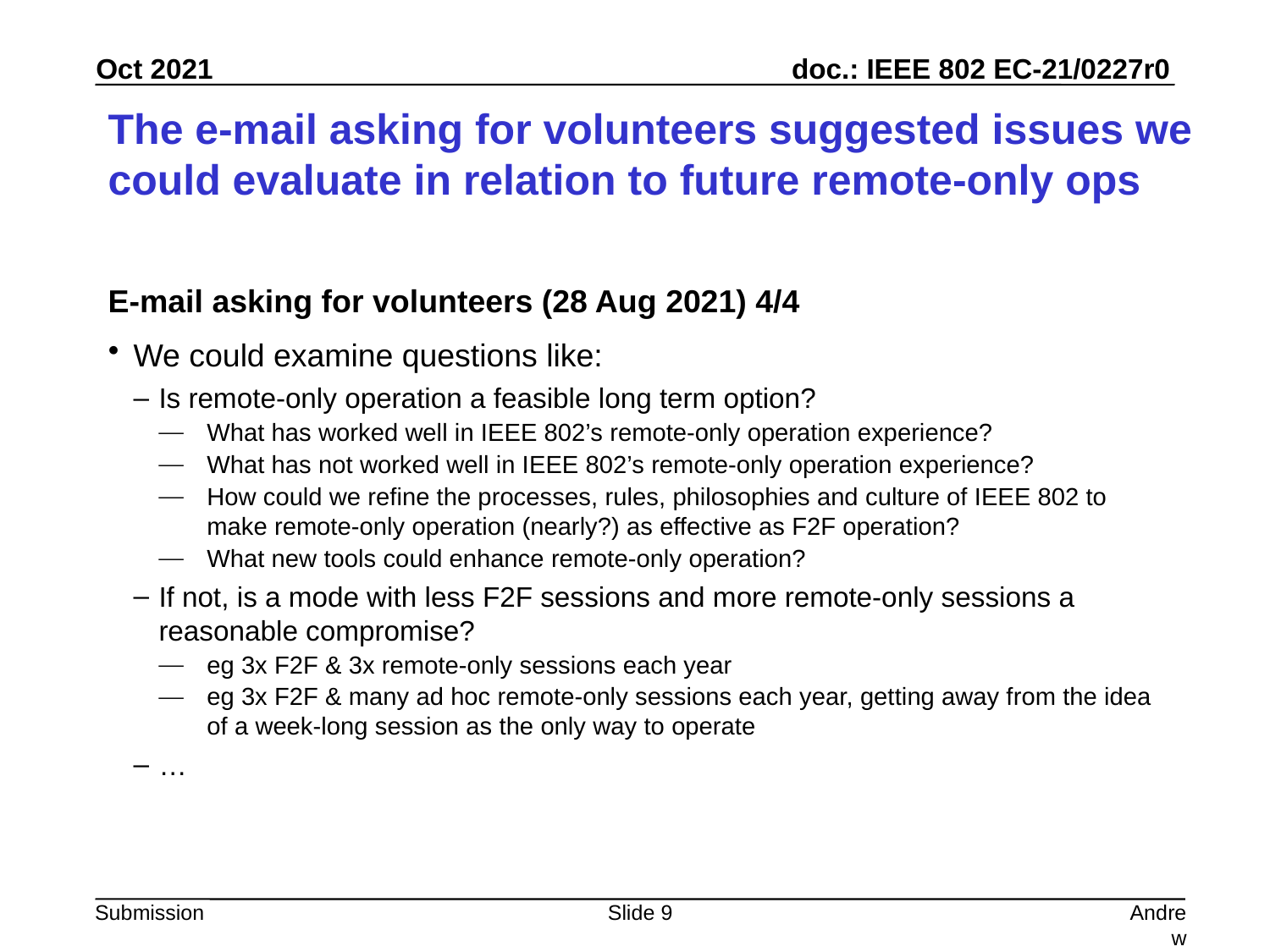

# The e-mail asking for volunteers suggested issues we could evaluate in relation to future remote-only ops
E-mail asking for volunteers (28 Aug 2021) 4/4
We could examine questions like:
Is remote-only operation a feasible long term option?
What has worked well in IEEE 802’s remote-only operation experience?
What has not worked well in IEEE 802’s remote-only operation experience?
How could we refine the processes, rules, philosophies and culture of IEEE 802 to make remote-only operation (nearly?) as effective as F2F operation?
What new tools could enhance remote-only operation?
If not, is a mode with less F2F sessions and more remote-only sessions a reasonable compromise?
eg 3x F2F & 3x remote-only sessions each year
eg 3x F2F & many ad hoc remote-only sessions each year, getting away from the idea of a week-long session as the only way to operate
…

Slide 9
Andrew Myles, Cisco